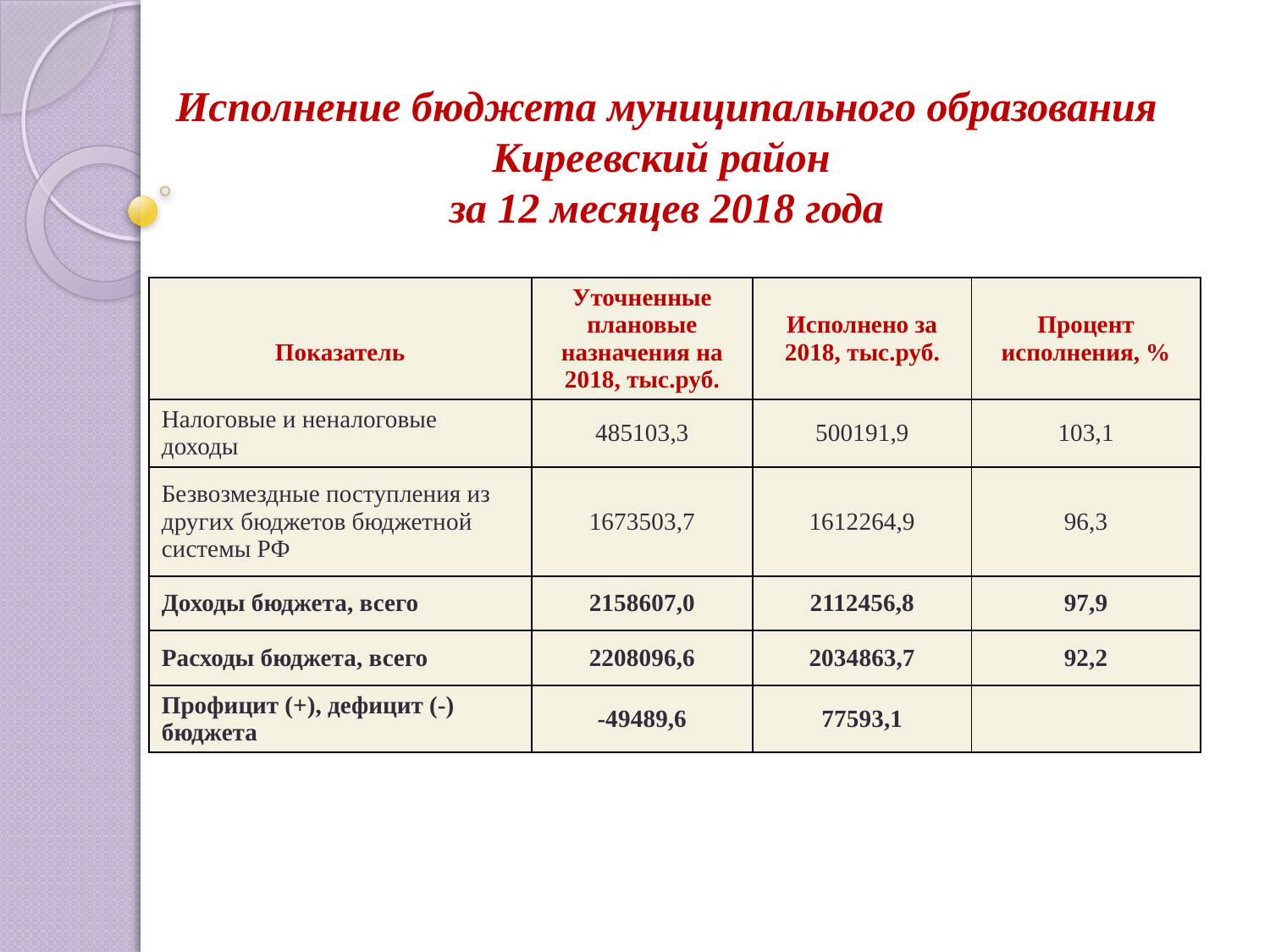

# Исполнение бюджета муниципального образования Киреевский район за 12 месяцев 2018 года
| Показатель | Уточненные плановые назначения на 2018, тыс.руб. | Исполнено за 2018, тыс.руб. | Процент исполнения, % |
| --- | --- | --- | --- |
| Налоговые и неналоговые доходы | 485103,3 | 500191,9 | 103,1 |
| Безвозмездные поступления из других бюджетов бюджетной системы РФ | 1673503,7 | 1612264,9 | 96,3 |
| Доходы бюджета, всего | 2158607,0 | 2112456,8 | 97,9 |
| Расходы бюджета, всего | 2208096,6 | 2034863,7 | 92,2 |
| Профицит (+), дефицит (-) бюджета | -49489,6 | 77593,1 |  |